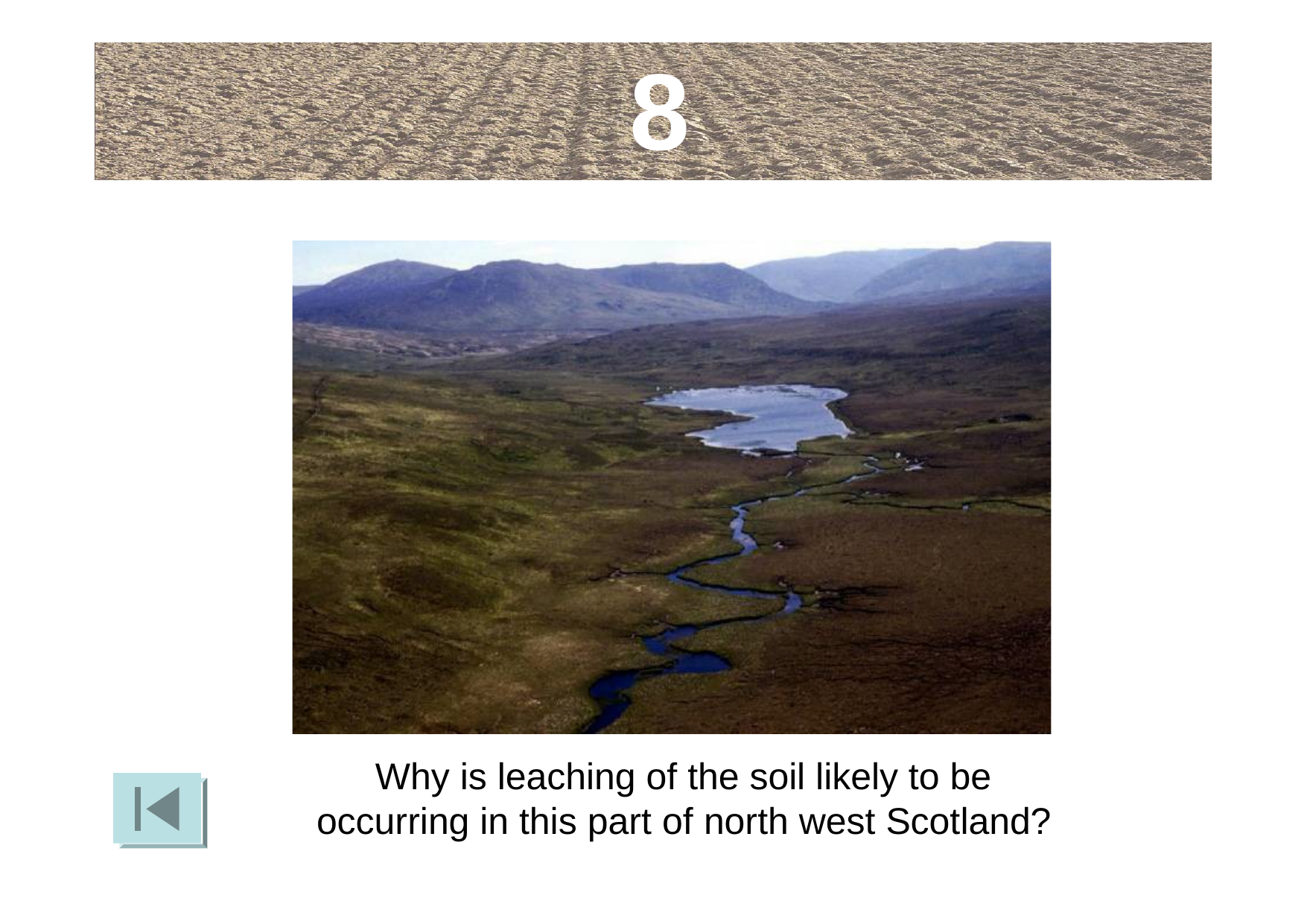

8

Why is leaching of the soil likely to be occurring in this part of north west Scotland?